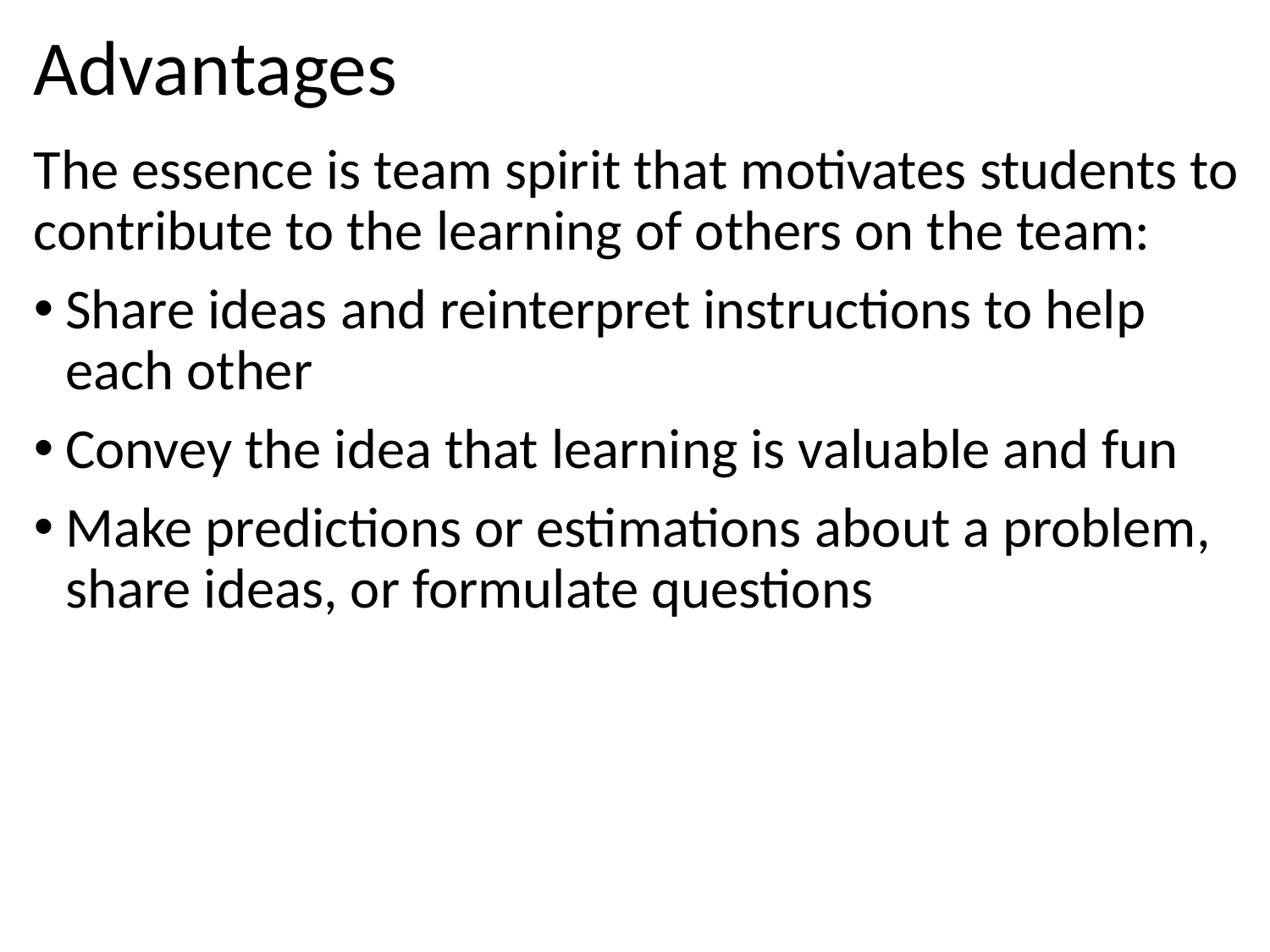

# Advantages
The essence is team spirit that motivates students to contribute to the learning of others on the team:
Share ideas and reinterpret instructions to help each other
Convey the idea that learning is valuable and fun
Make predictions or estimations about a problem, share ideas, or formulate questions